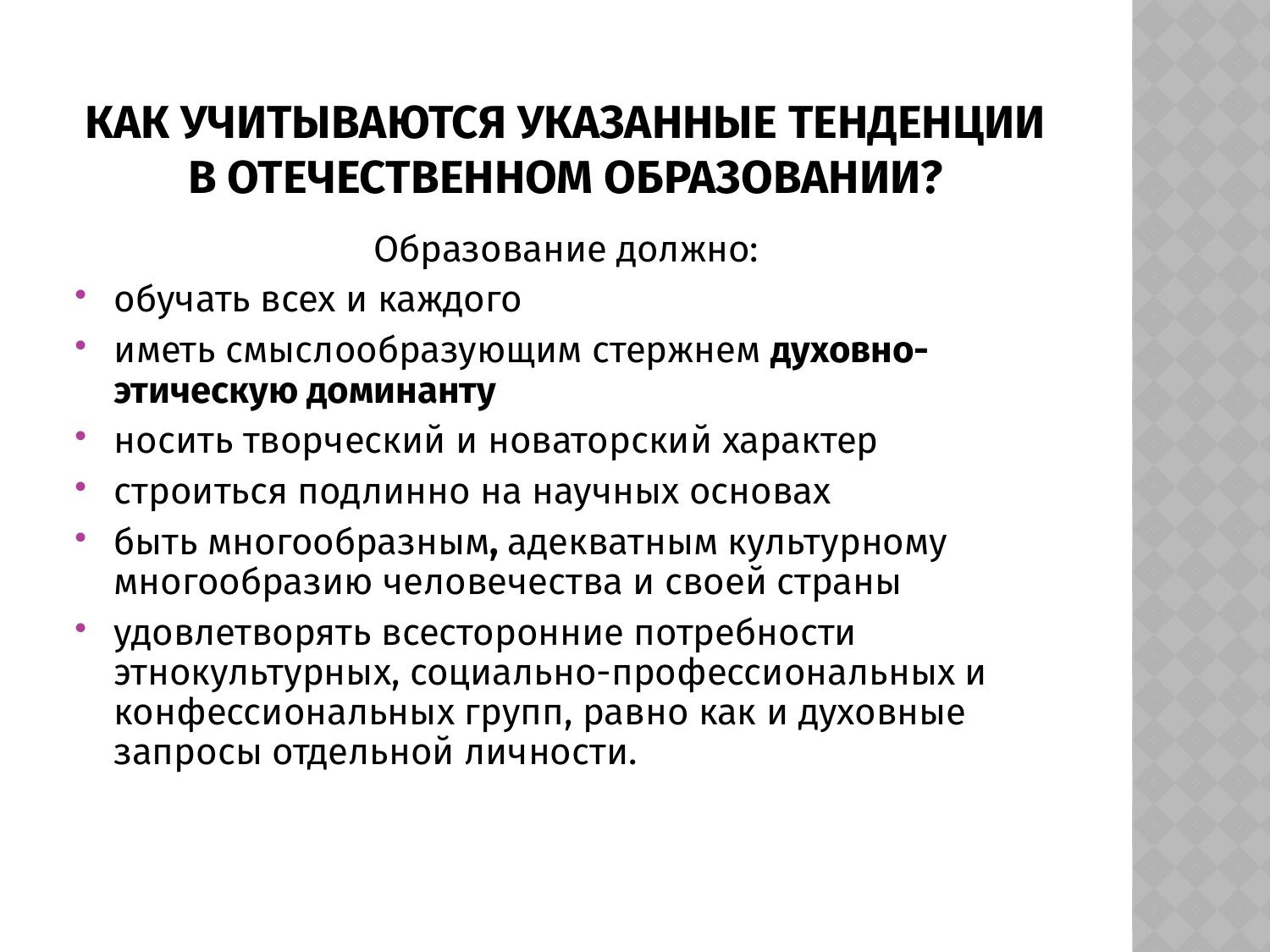

# Как учитываются указанные тенденции в отечественном образовании?
Образование должно:
обучать всех и каждого
иметь смыслообразующим стержнем духовно-этическую доминанту
носить творческий и новаторский характер
строиться подлинно на научных основах
быть многообразным, адекватным культурному многообразию человечества и своей страны
удовлетворять всесторонние потребности этнокультурных, социально-профессиональных и конфессиональных групп, равно как и духовные запросы отдельной личности.
29